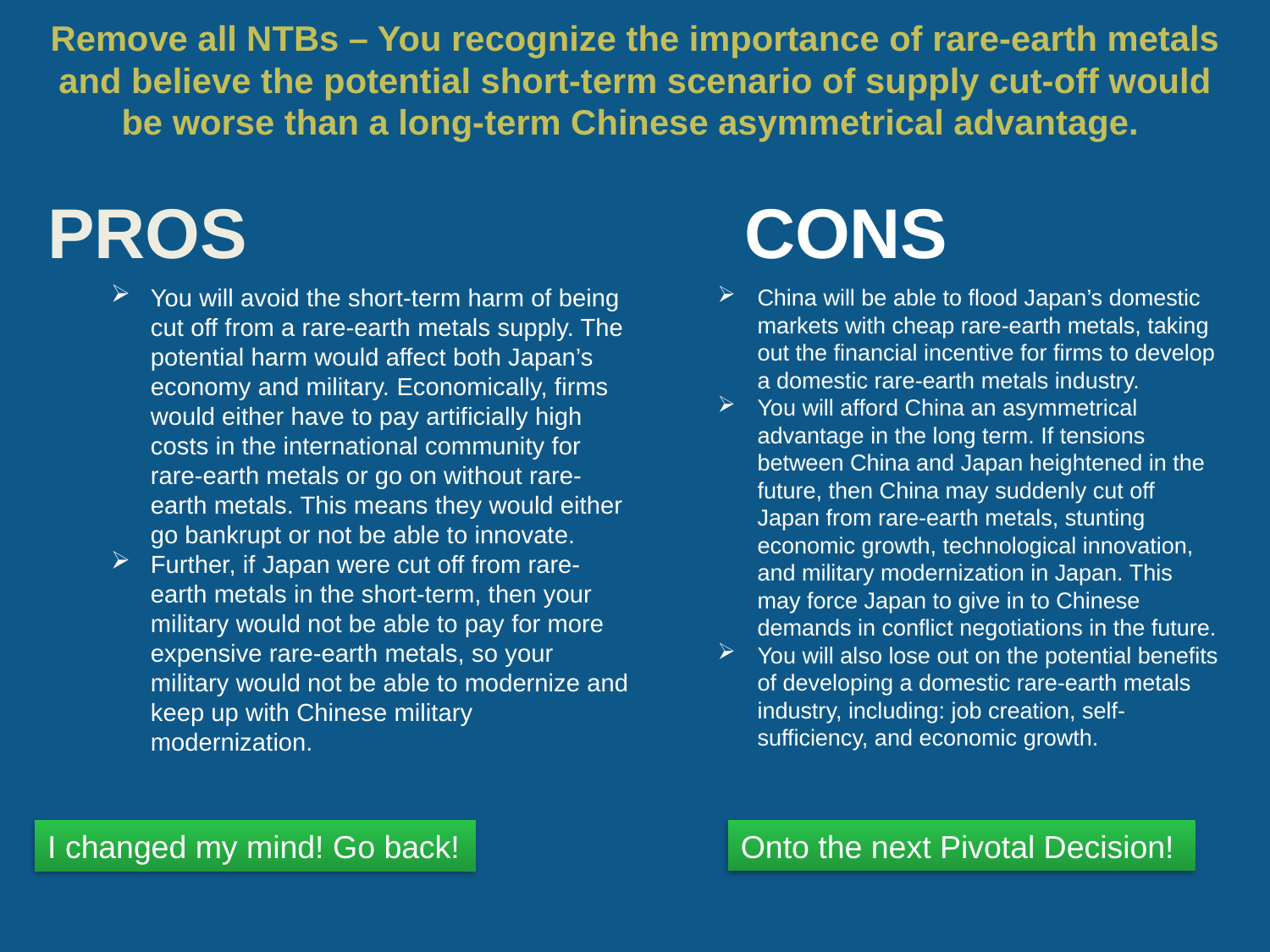

# Remove all NTBs – You recognize the importance of rare-earth metals and believe the potential short-term scenario of supply cut-off would be worse than a long-term Chinese asymmetrical advantage.
You will avoid the short-term harm of being cut off from a rare-earth metals supply. The potential harm would affect both Japan’s economy and military. Economically, firms would either have to pay artificially high costs in the international community for rare-earth metals or go on without rare-earth metals. This means they would either go bankrupt or not be able to innovate.
Further, if Japan were cut off from rare-earth metals in the short-term, then your military would not be able to pay for more expensive rare-earth metals, so your military would not be able to modernize and keep up with Chinese military modernization.
China will be able to flood Japan’s domestic markets with cheap rare-earth metals, taking out the financial incentive for firms to develop a domestic rare-earth metals industry.
You will afford China an asymmetrical advantage in the long term. If tensions between China and Japan heightened in the future, then China may suddenly cut off Japan from rare-earth metals, stunting economic growth, technological innovation, and military modernization in Japan. This may force Japan to give in to Chinese demands in conflict negotiations in the future.
You will also lose out on the potential benefits of developing a domestic rare-earth metals industry, including: job creation, self-sufficiency, and economic growth.